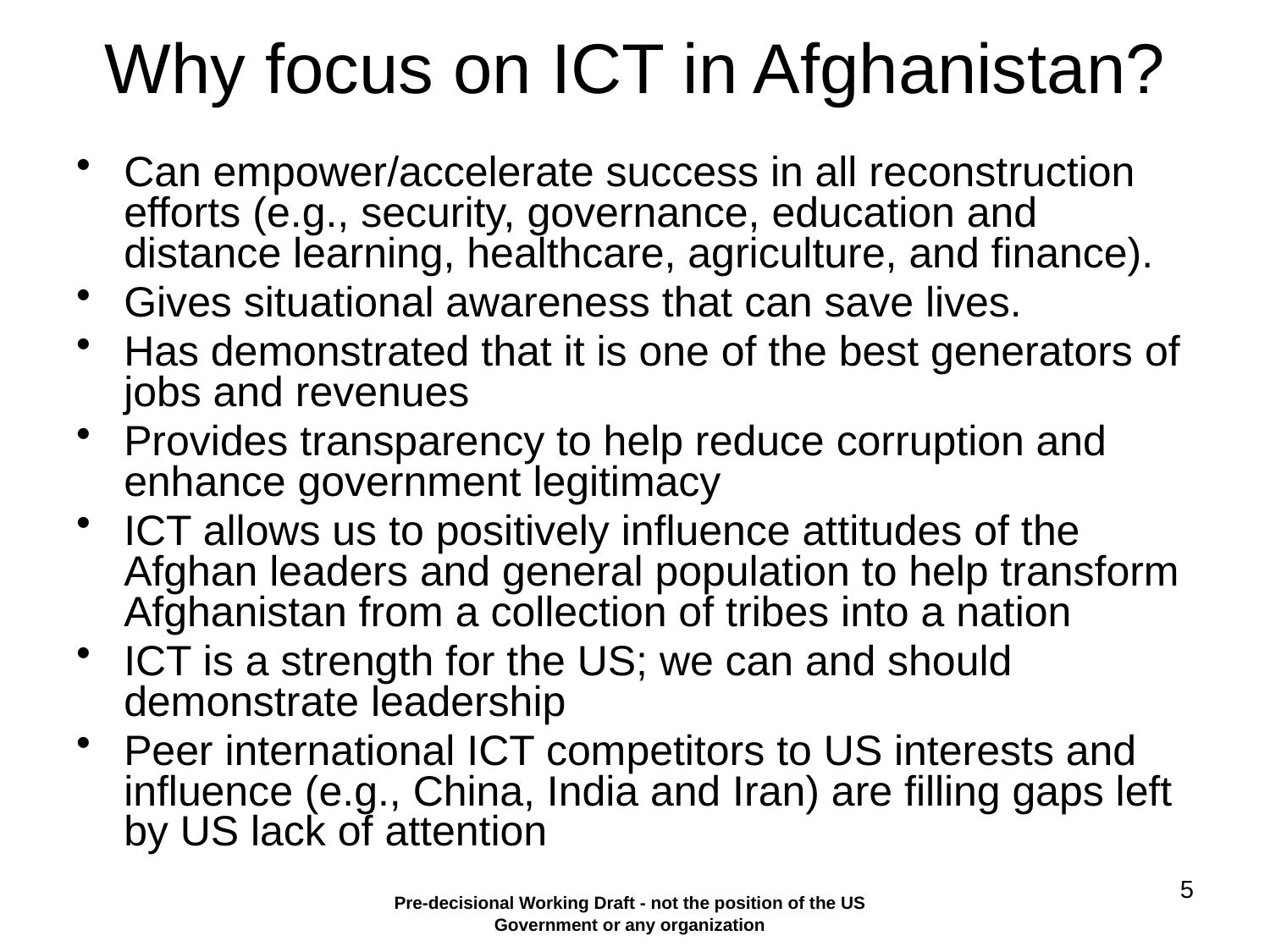

# Why focus on ICT in Afghanistan?
Can empower/accelerate success in all reconstruction efforts (e.g., security, governance, education and distance learning, healthcare, agriculture, and finance).
Gives situational awareness that can save lives.
Has demonstrated that it is one of the best generators of jobs and revenues
Provides transparency to help reduce corruption and enhance government legitimacy
ICT allows us to positively influence attitudes of the Afghan leaders and general population to help transform Afghanistan from a collection of tribes into a nation
ICT is a strength for the US; we can and should demonstrate leadership
Peer international ICT competitors to US interests and influence (e.g., China, India and Iran) are filling gaps left by US lack of attention
5